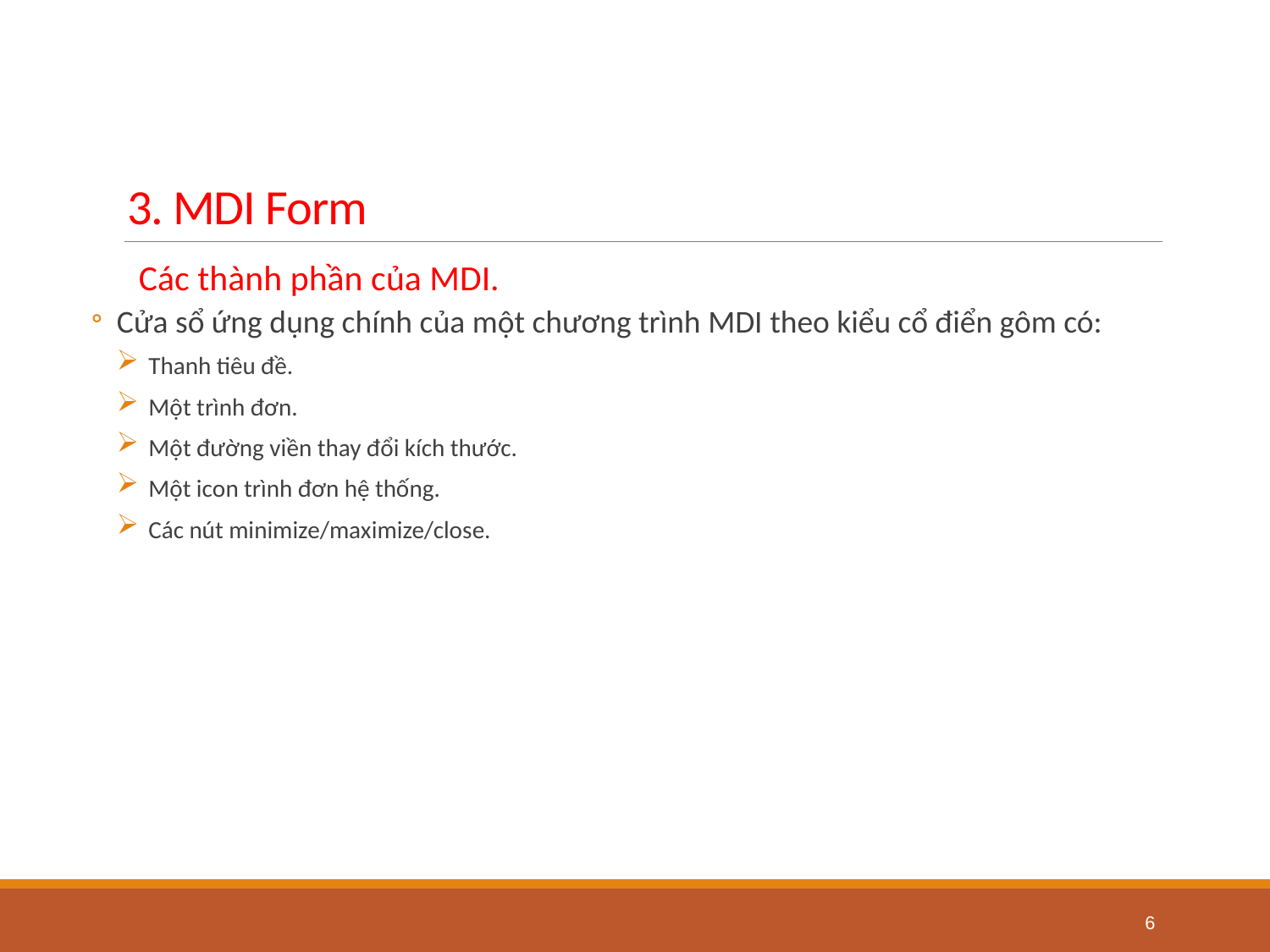

# 3. MDI Form
Các thành phần của MDI.
Cửa sổ ứng dụng chính của một chương trình MDI theo kiểu cổ điển gôm có:
 Thanh tiêu đề.
 Một trình đơn.
 Một đường viền thay đổi kích thước.
 Một icon trình đơn hệ thống.
 Các nút minimize/maximize/close.
6